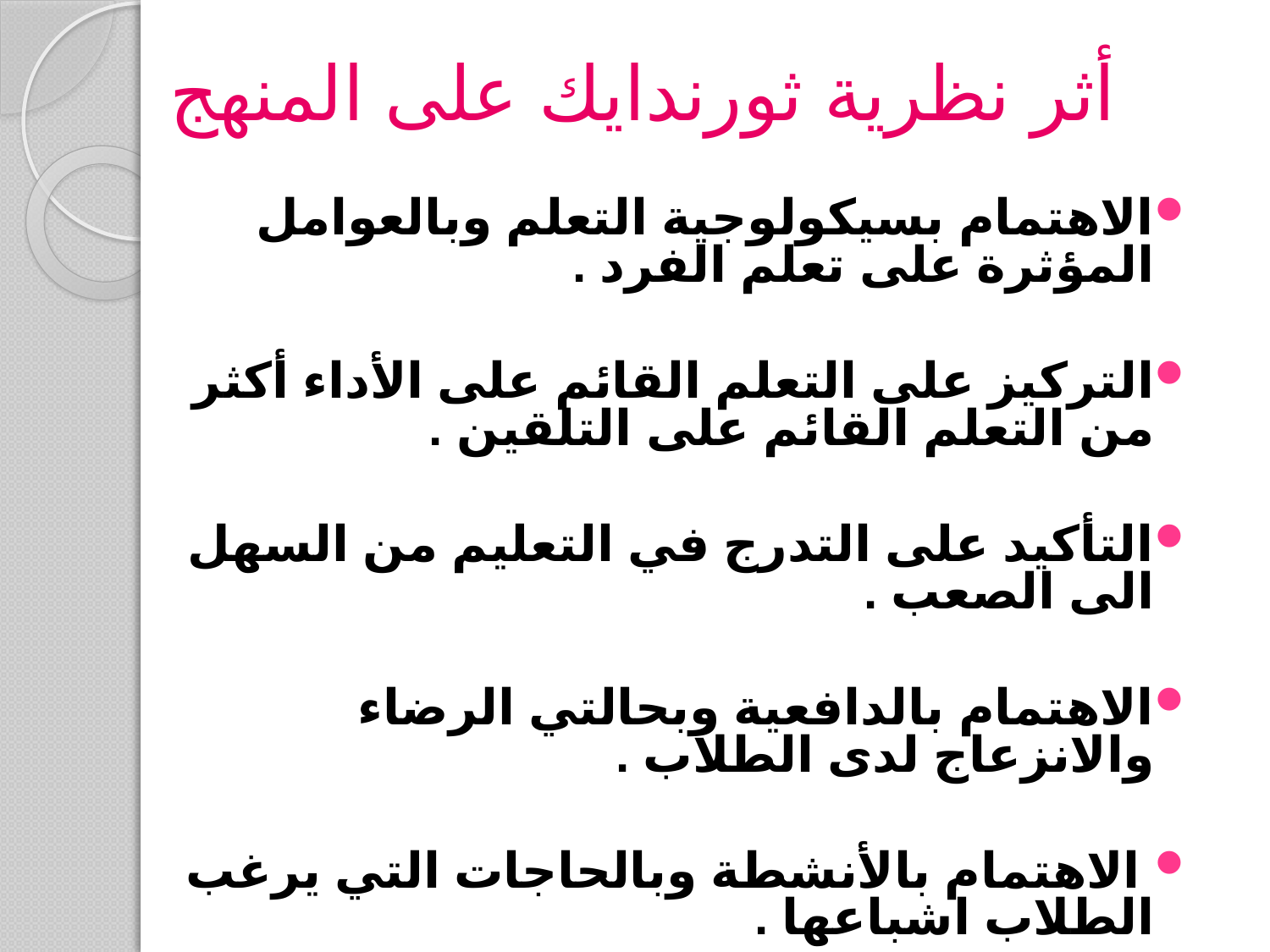

# أثر نظرية ثورندايك على المنهج
الاهتمام بسيكولوجية التعلم وبالعوامل المؤثرة على تعلم الفرد .

التركيز على التعلم القائم على الأداء أكثر من التعلم القائم على التلقين .

التأكيد على التدرج في التعليم من السهل الى الصعب .

الاهتمام بالدافعية وبحالتي الرضاء والانزعاج لدى الطلاب .

 الاهتمام بالأنشطة وبالحاجات التي يرغب الطلاب اشباعها .